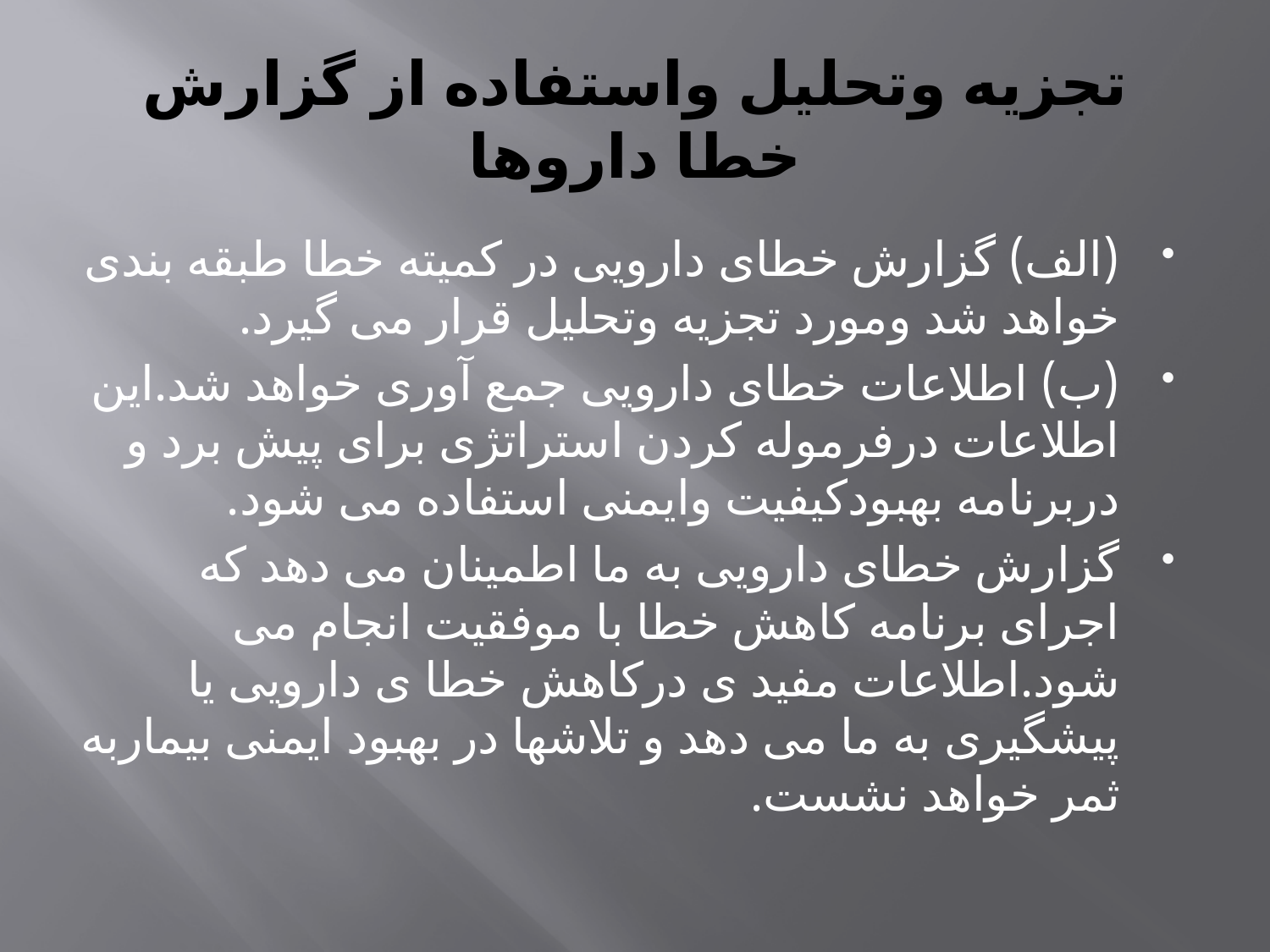

# تجزیه وتحلیل واستفاده از گزارش خطا داروها
(الف) گزارش خطای دارویی در کمیته خطا طبقه بندی خواهد شد ومورد تجزیه وتحلیل قرار می گیرد.
(ب) اطلاعات خطای دارویی جمع آوری خواهد شد.این اطلاعات درفرموله کردن استراتژی برای پیش برد و دربرنامه بهبودکیفیت وایمنی استفاده می شود.
گزارش خطای دارویی به ما اطمینان می دهد که اجرای برنامه کاهش خطا با موفقیت انجام می شود.اطلاعات مفید ی درکاهش خطا ی دارویی یا پیشگیری به ما می دهد و تلاشها در بهبود ایمنی بیماربه ثمر خواهد نشست.